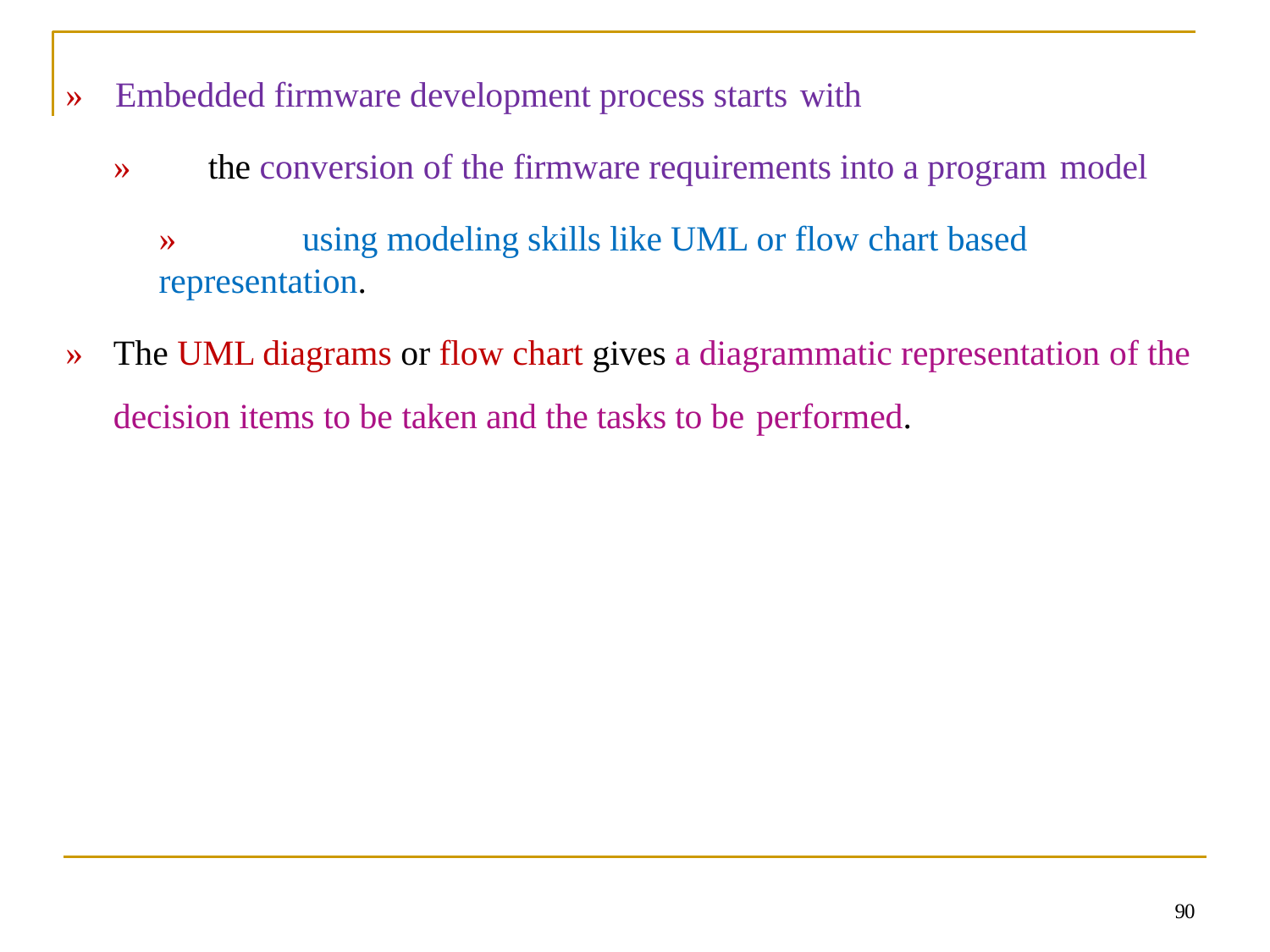

»	Embedded firmware development process starts with
»	the conversion of the firmware requirements into a program model
»	using modeling skills like UML or flow chart based representation.
»	The UML diagrams or flow chart gives a diagrammatic representation of the  decision items to be taken and the tasks to be performed.
90